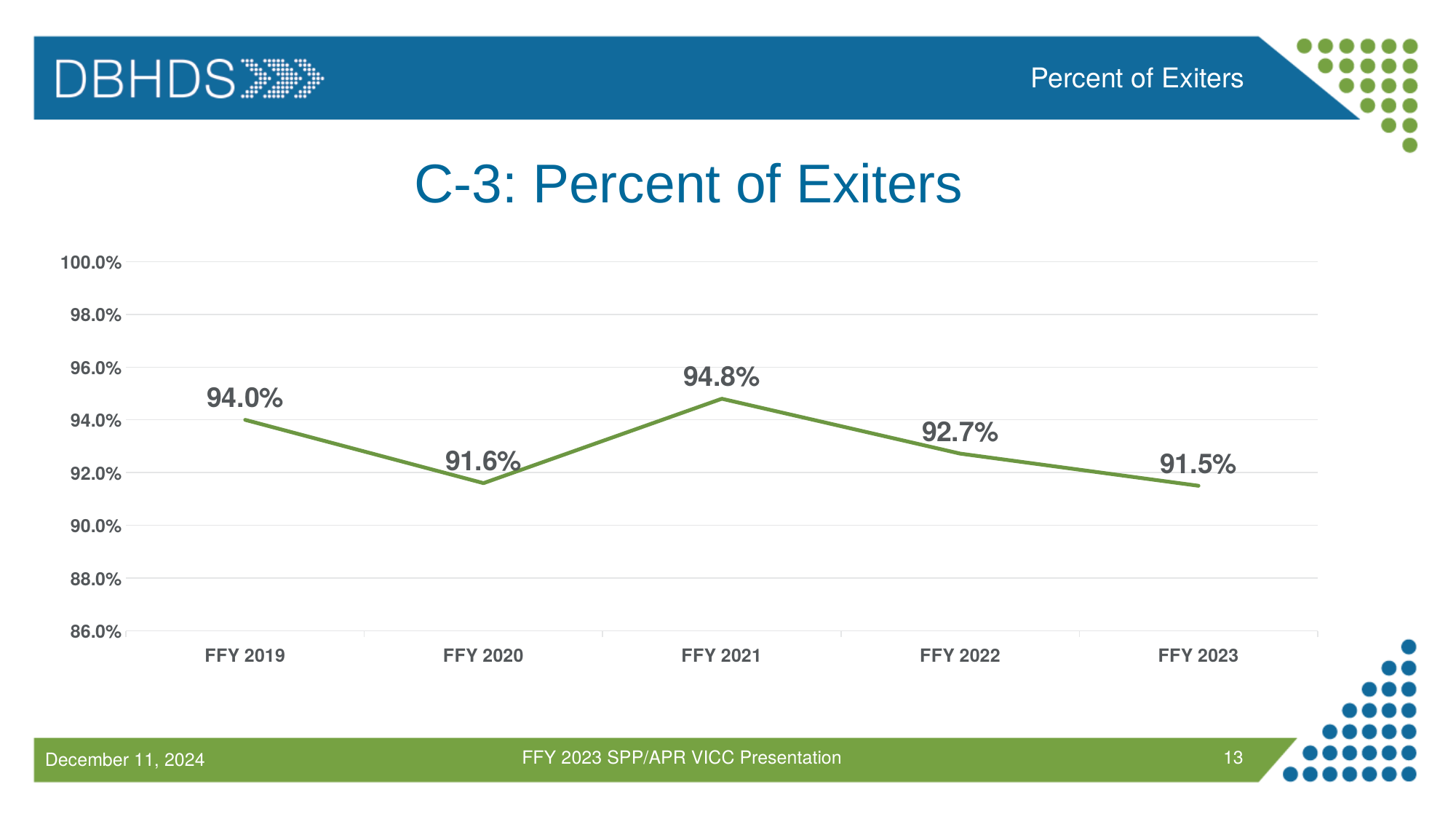

Percent of Exiters
# C-3: Percent of Exiters

### Chart

| Category | % Exiters |
|---|---|
| FFY 2019 | 0.94 |
| FFY 2020 | 0.916 |
| FFY 2021 | 0.948 |
| FFY 2022 | 0.9272 |
| FFY 2023 | 0.915 |
FFY 2023 SPP/APR VICC Presentation
13
December 11, 2024